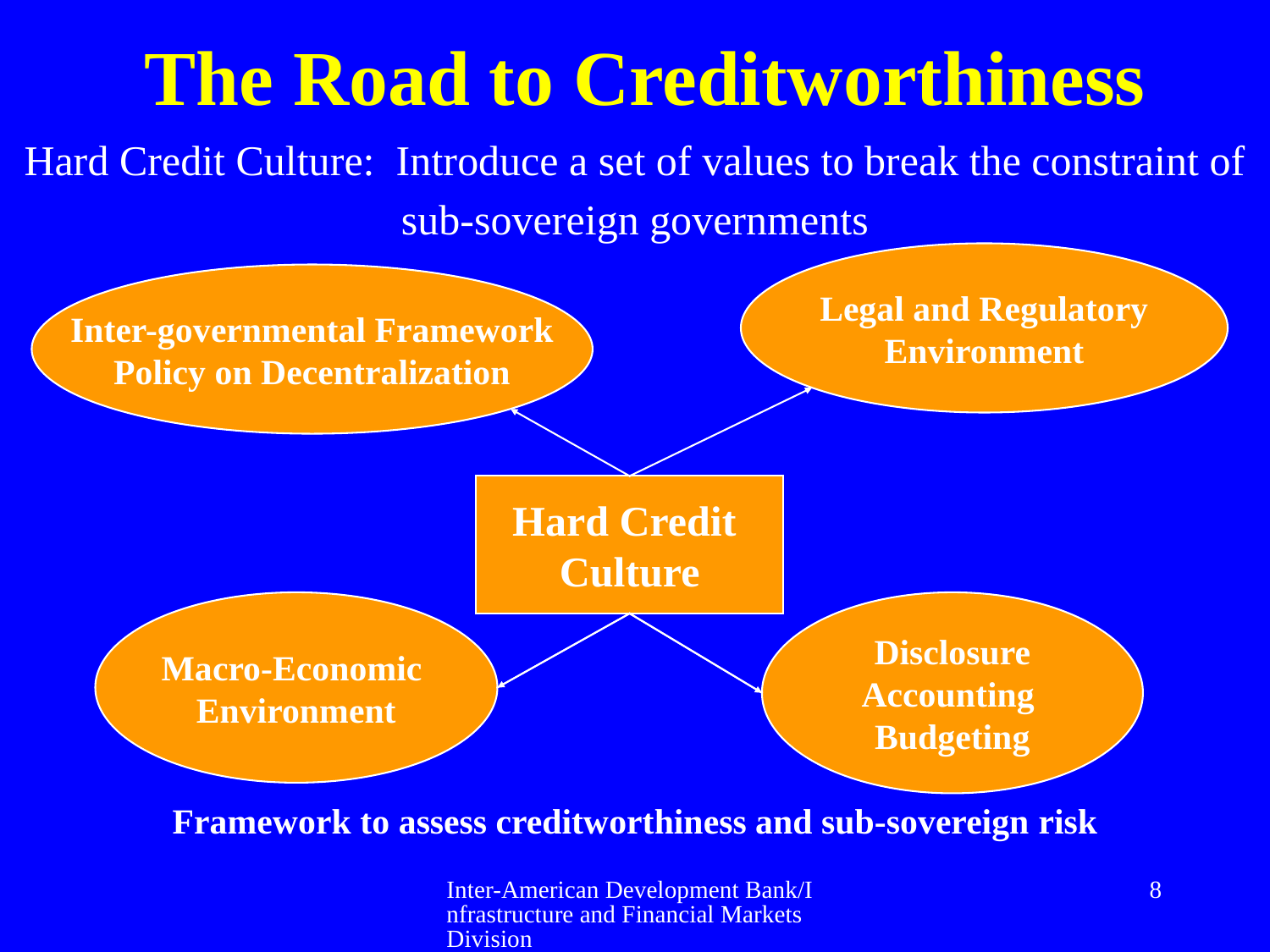

# The Road to Creditworthiness
Hard Credit Culture:  Introduce a set of values to break the constraint of
sub-sovereign governments
Legal and Regulatory
Environment
Inter-governmental Framework
Policy on Decentralization
Hard Credit
Culture
Macro-Economic
Environment
Disclosure
Accounting
Budgeting
Framework to assess creditworthiness and sub-sovereign risk
Inter-American Development Bank/Infrastructure and Financial Markets Division
8